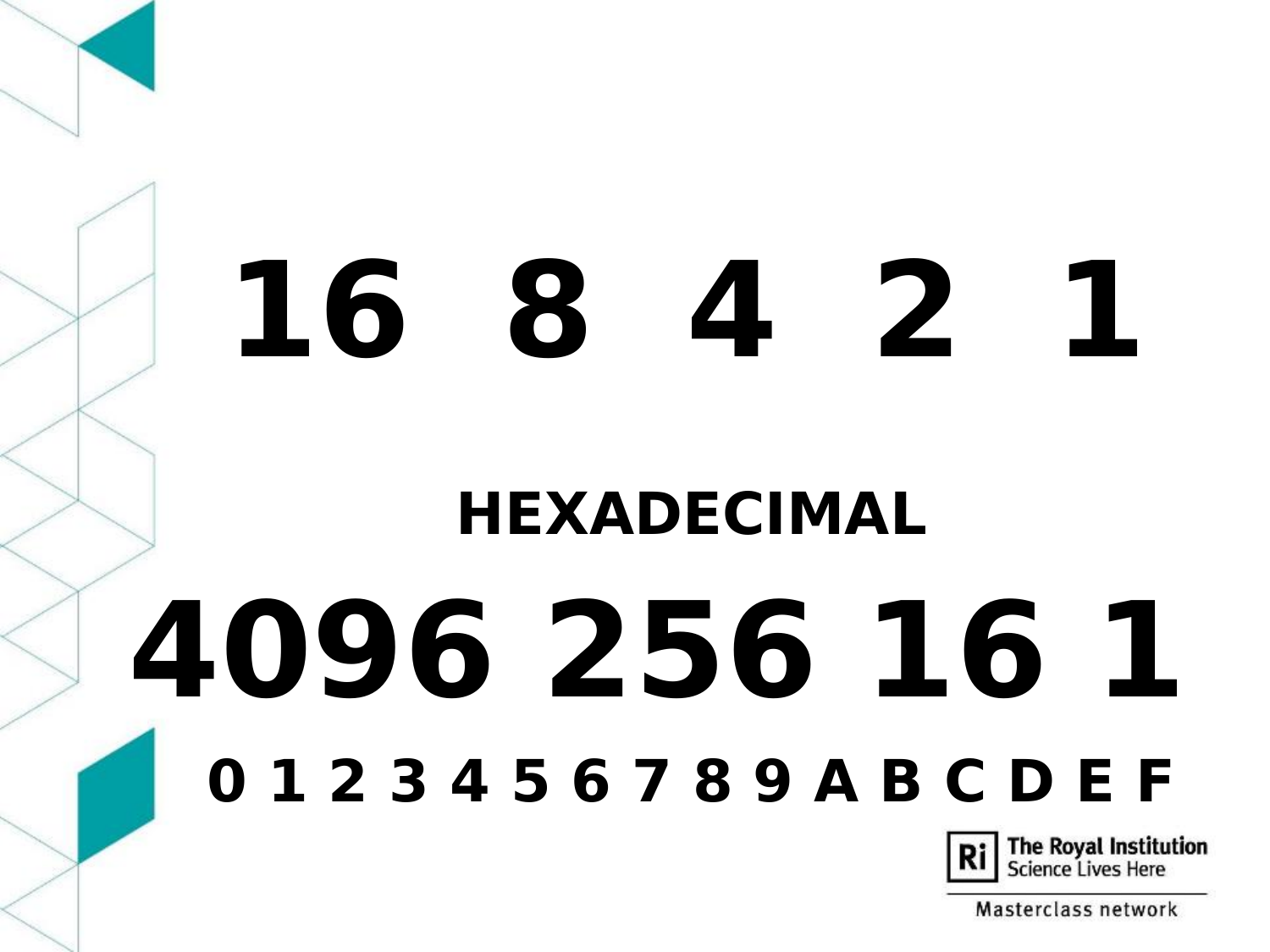

16  8  4  2  1
HEXADECIMAL
 4096 256 16 1
0 1 2 3 4 5 6 7 8 9 A B C D E F